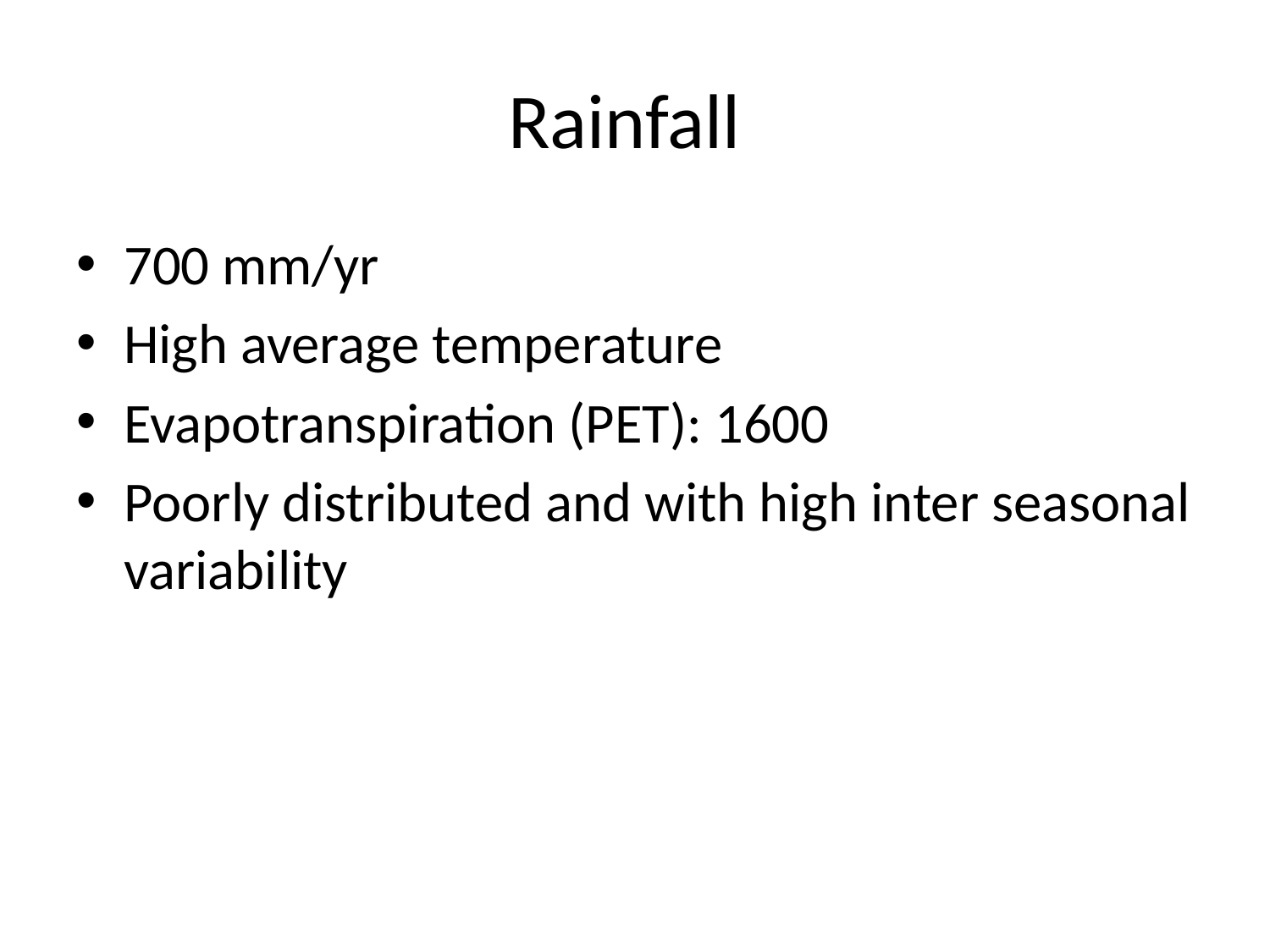

# Rainfall
700 mm/yr
High average temperature
Evapotranspiration (PET): 1600
Poorly distributed and with high inter seasonal variability